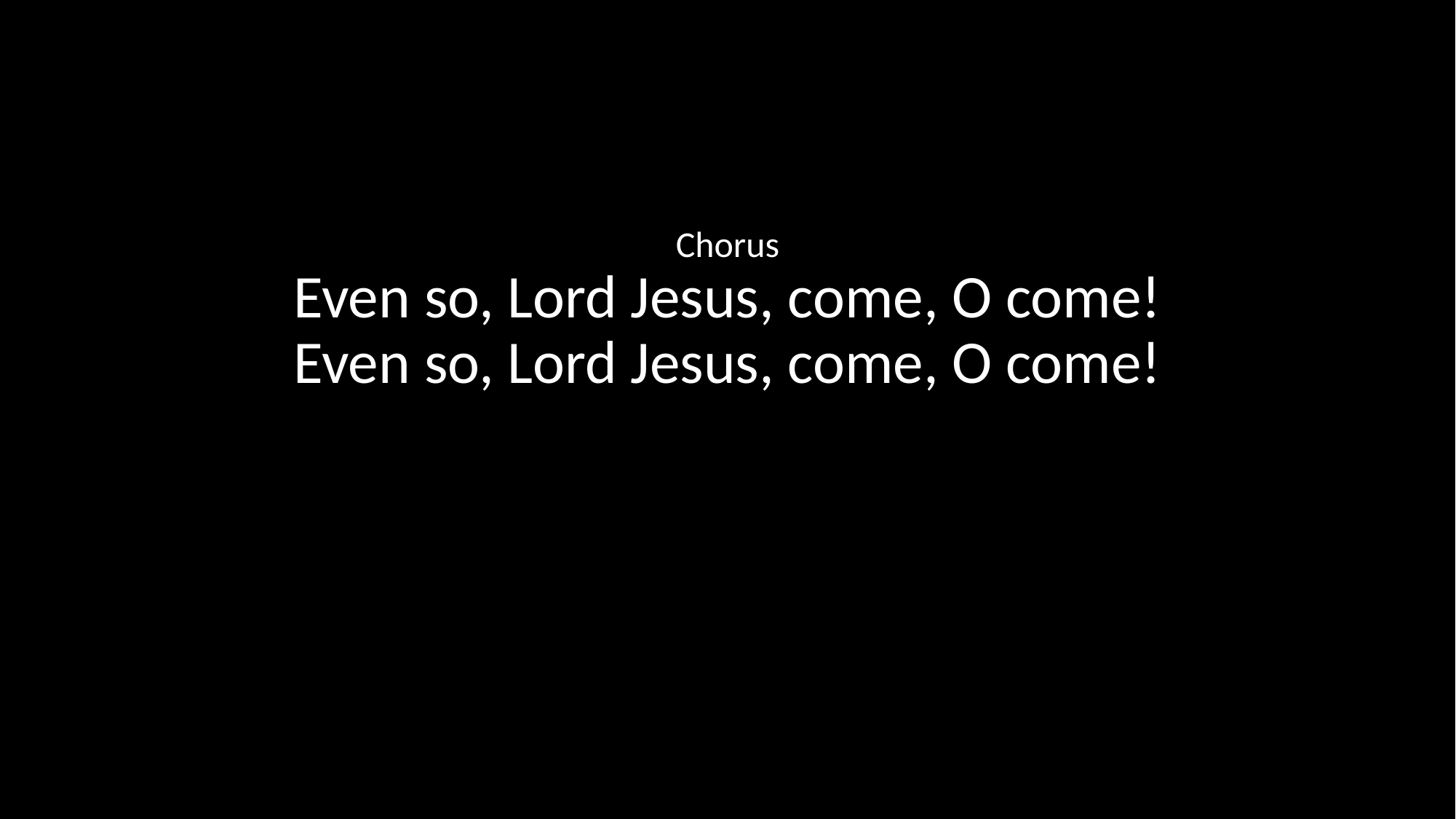

Chorus
Even so, Lord Jesus, come, O come!
Even so, Lord Jesus, come, O come!